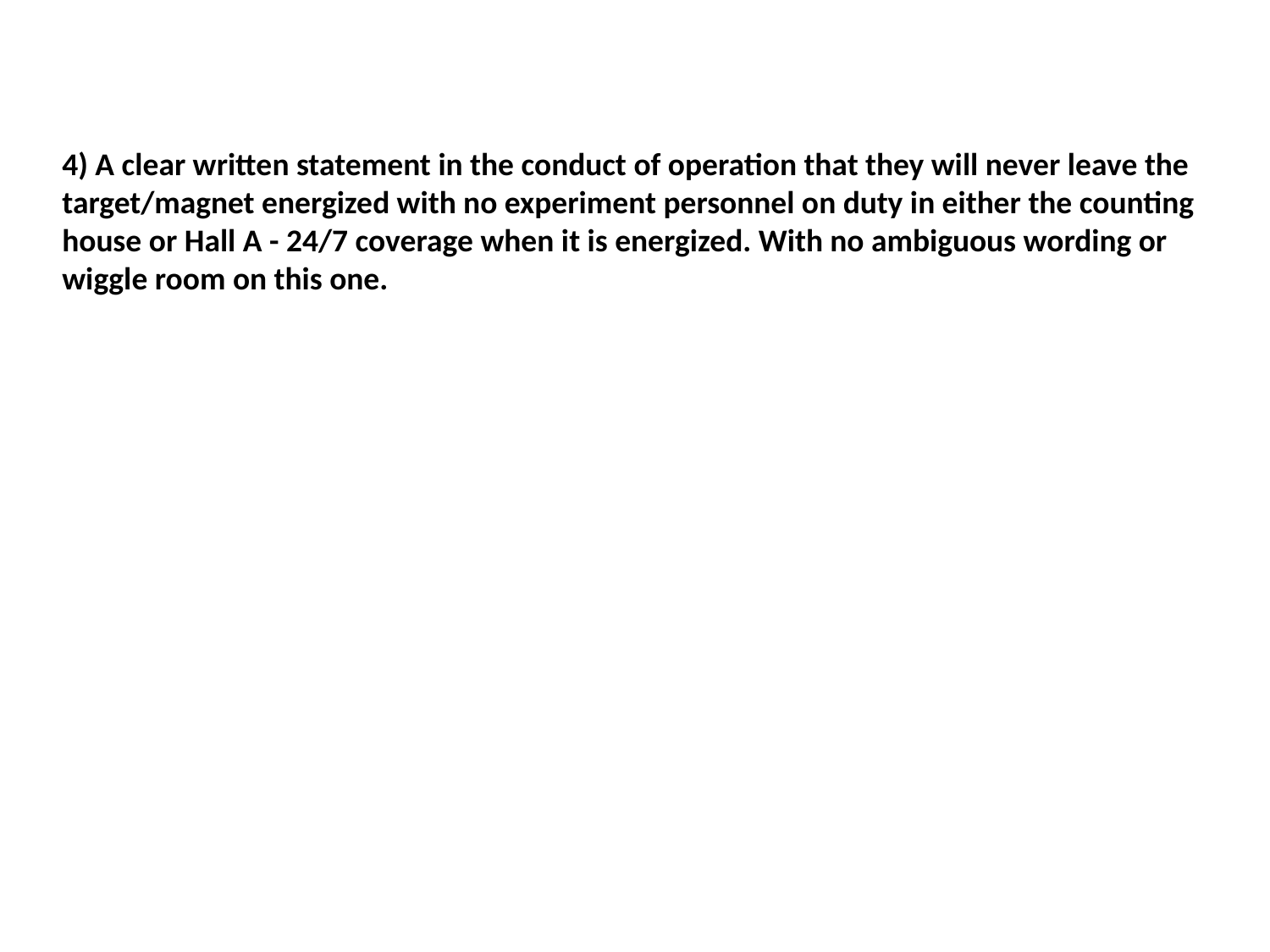

4) A clear written statement in the conduct of operation that they will never leave the target/magnet energized with no experiment personnel on duty in either the counting house or Hall A - 24/7 coverage when it is energized. With no ambiguous wording or wiggle room on this one.